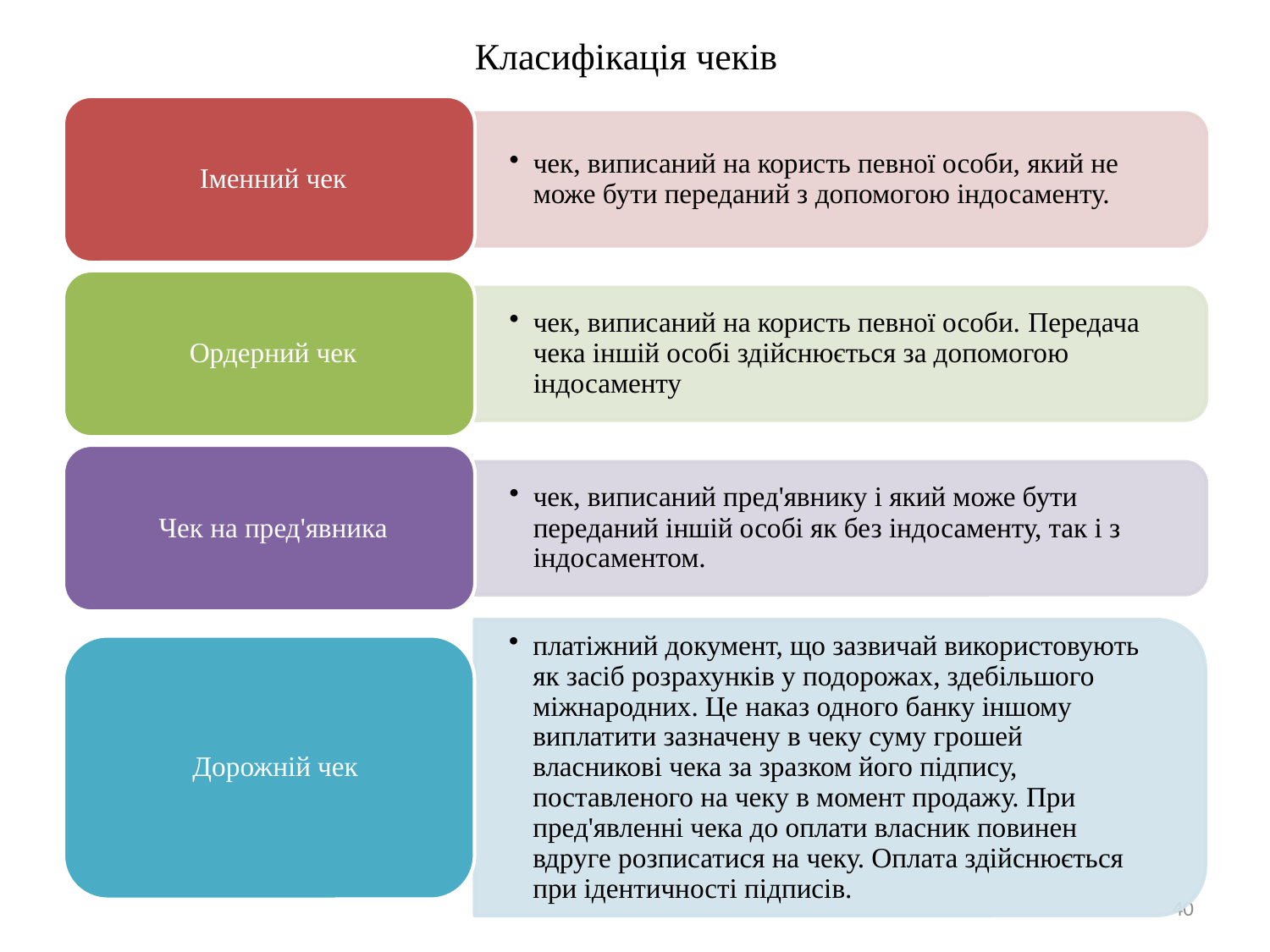

# Класифікація чеків
чек, виписаний на користь певної особи, який не може бути переданий з допомогою індосаменту.
Іменний чек
чек, виписаний на користь певної особи. Передача чека іншій особі здійснюється за допомогою індосаменту
Ордерний чек
чек, виписаний пред'явнику і який може бути переданий іншій особі як без індосаменту, так і з індосаментом.
Чек на пред'явника
платіжний документ, що зазвичай використовують як засіб розрахунків у подорожах, здебільшого міжнародних. Це наказ одного банку іншому виплатити зазначену в чеку суму грошей власникові чека за зразком його підпису, поставленого на чеку в момент продажу. При пред'явленні чека до оплати власник повинен вдруге розписатися на чеку. Оплата здійснюється при ідентичності підписів.
Дорожній чек
40